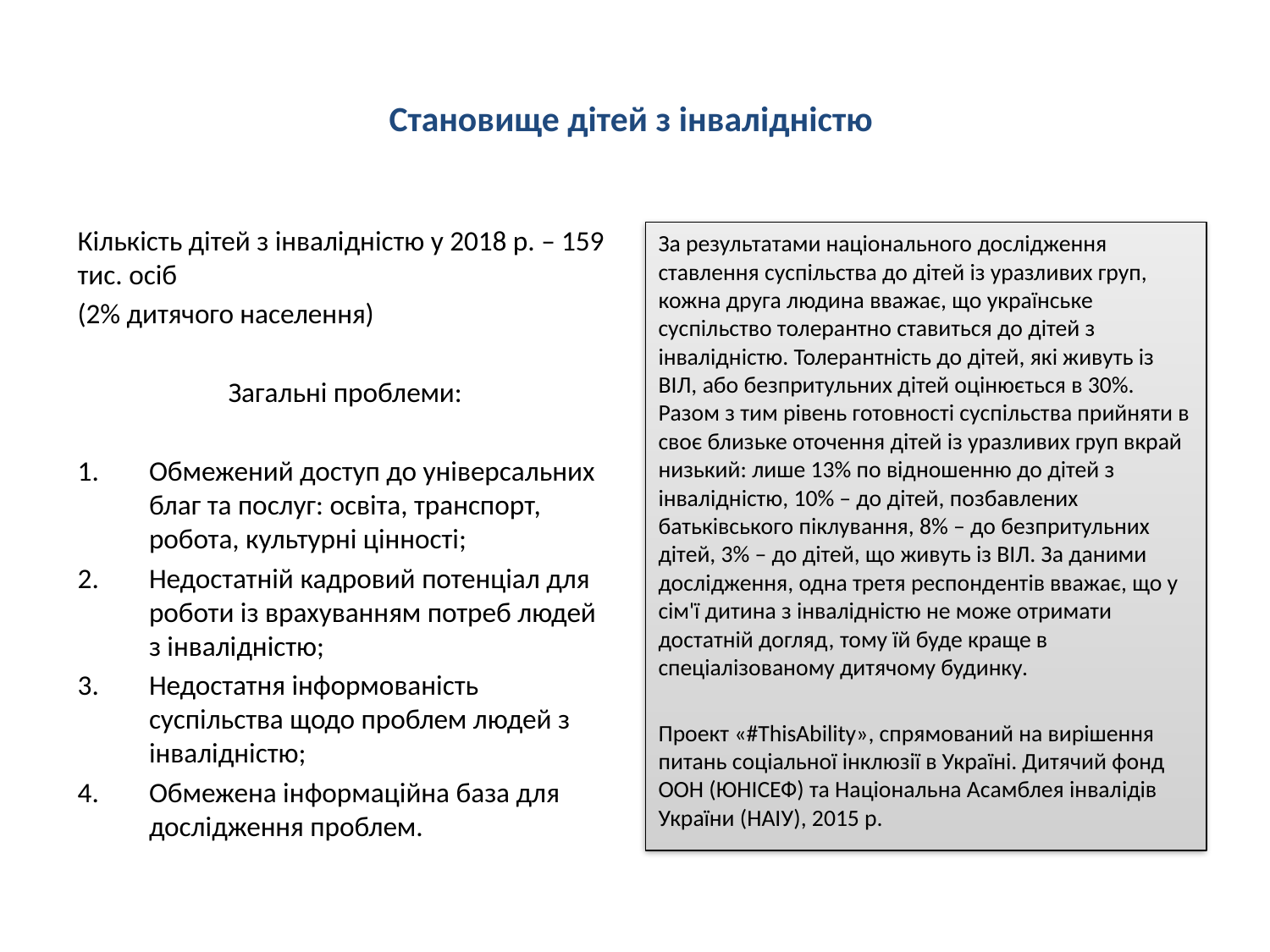

# Становище дітей з інвалідністю
Кількість дітей з інвалідністю у 2018 р. – 159 тис. осіб
(2% дитячого населення)

Загальні проблеми:

Обмежений доступ до універсальних благ та послуг: освіта, транспорт, робота, культурні цінності;
Недостатній кадровий потенціал для роботи із врахуванням потреб людей з інвалідністю;
Недостатня інформованість суспільства щодо проблем людей з інвалідністю;
Обмежена інформаційна база для дослідження проблем.
За результатами національного дослідження ставлення суспільства до дітей із уразливих груп, кожна друга людина вважає, що українське суспільство толерантно ставиться до дітей з інвалідністю. Толерантність до дітей, які живуть із ВІЛ, або безпритульних дітей оцінюється в 30%. Разом з тим рівень готовності суспільства прийняти в своє близьке оточення дітей із уразливих груп вкрай низький: лише 13% по відношенню до дітей з інвалідністю, 10% – до дітей, позбавлених батьківського піклування, 8% – до безпритульних дітей, 3% – до дітей, що живуть із ВІЛ. За даними дослідження, одна третя респондентів вважає, що у сім'ї дитина з інвалідністю не може отримати достатній догляд, тому їй буде краще в спеціалізованому дитячому будинку.

Проект «#ThisAbility», спрямований на вирішення питань соціальної інклюзії в Україні. Дитячий фонд ООН (ЮНІСЕФ) та Національна Асамблея інвалідів України (НАІУ), 2015 р.